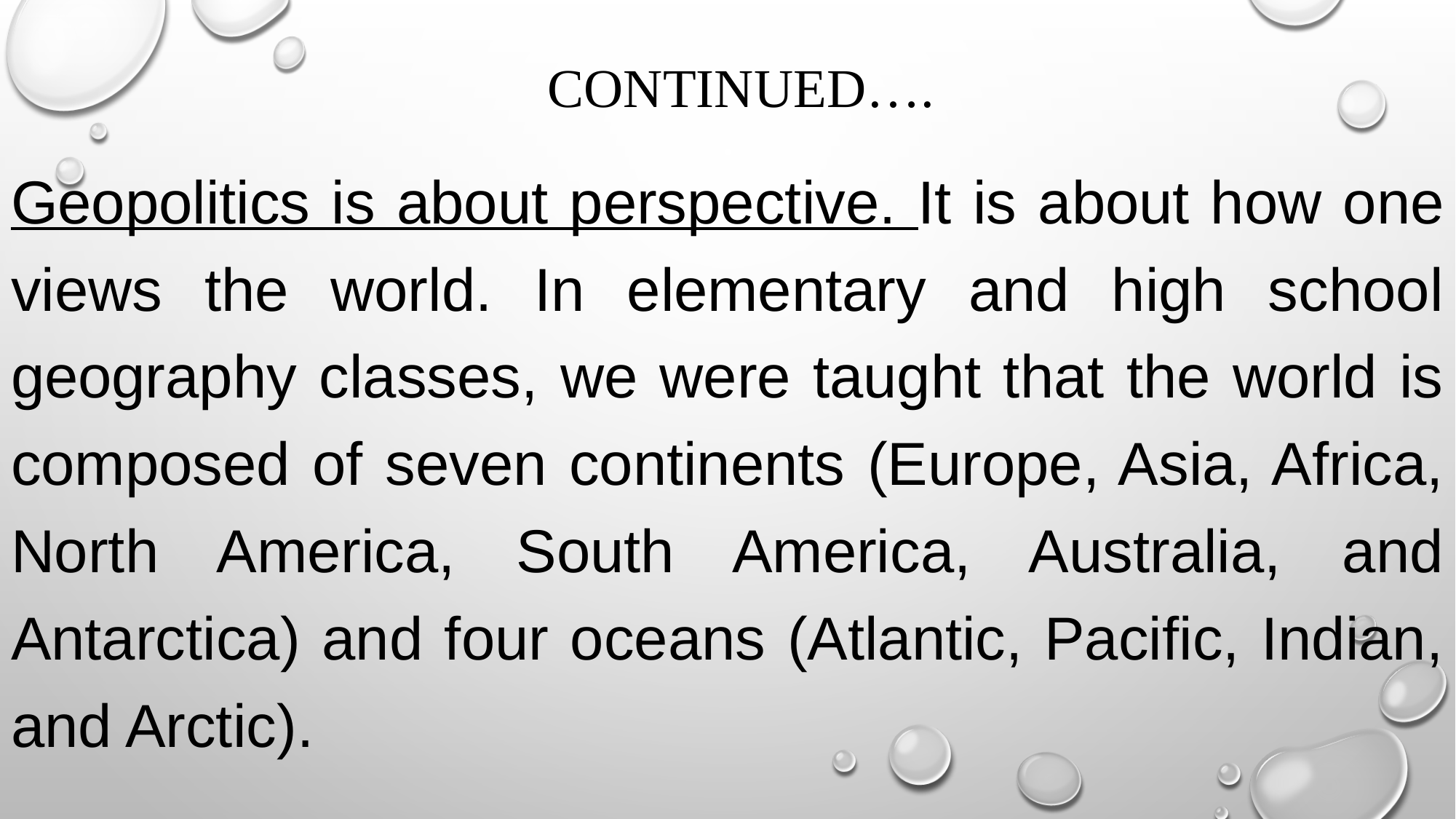

# continued….
Geopolitics is about perspective. It is about how one views the world. In elementary and high school geography classes, we were taught that the world is composed of seven continents (Europe, Asia, Africa, North America, South America, Australia, and Antarctica) and four oceans (Atlantic, Pacific, Indian, and Arctic).